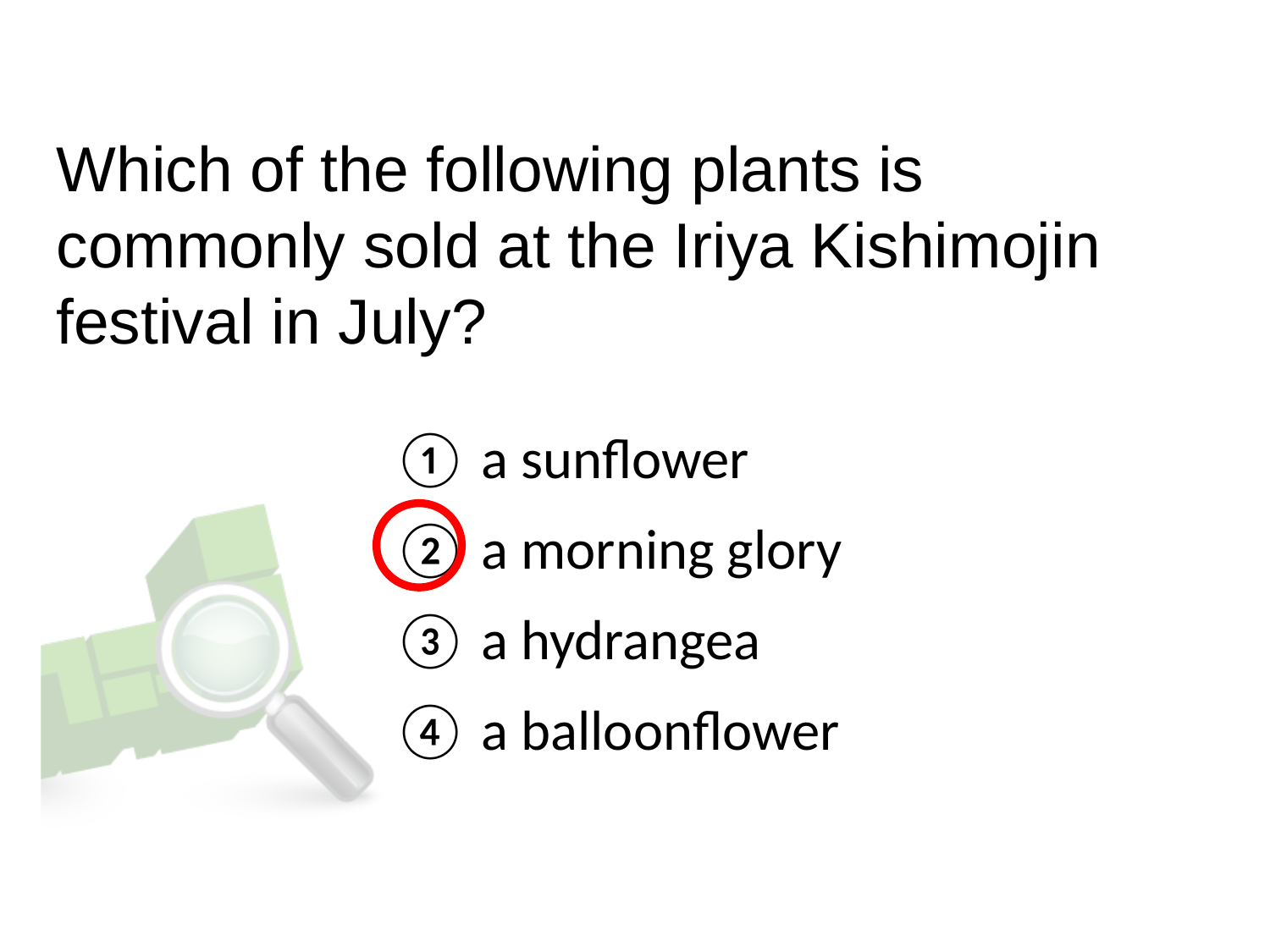

Which of the following plants is commonly sold at the Iriya Kishimojin festival in July?
① a sunflower
② a morning glory
③ a hydrangea
④ a balloonflower